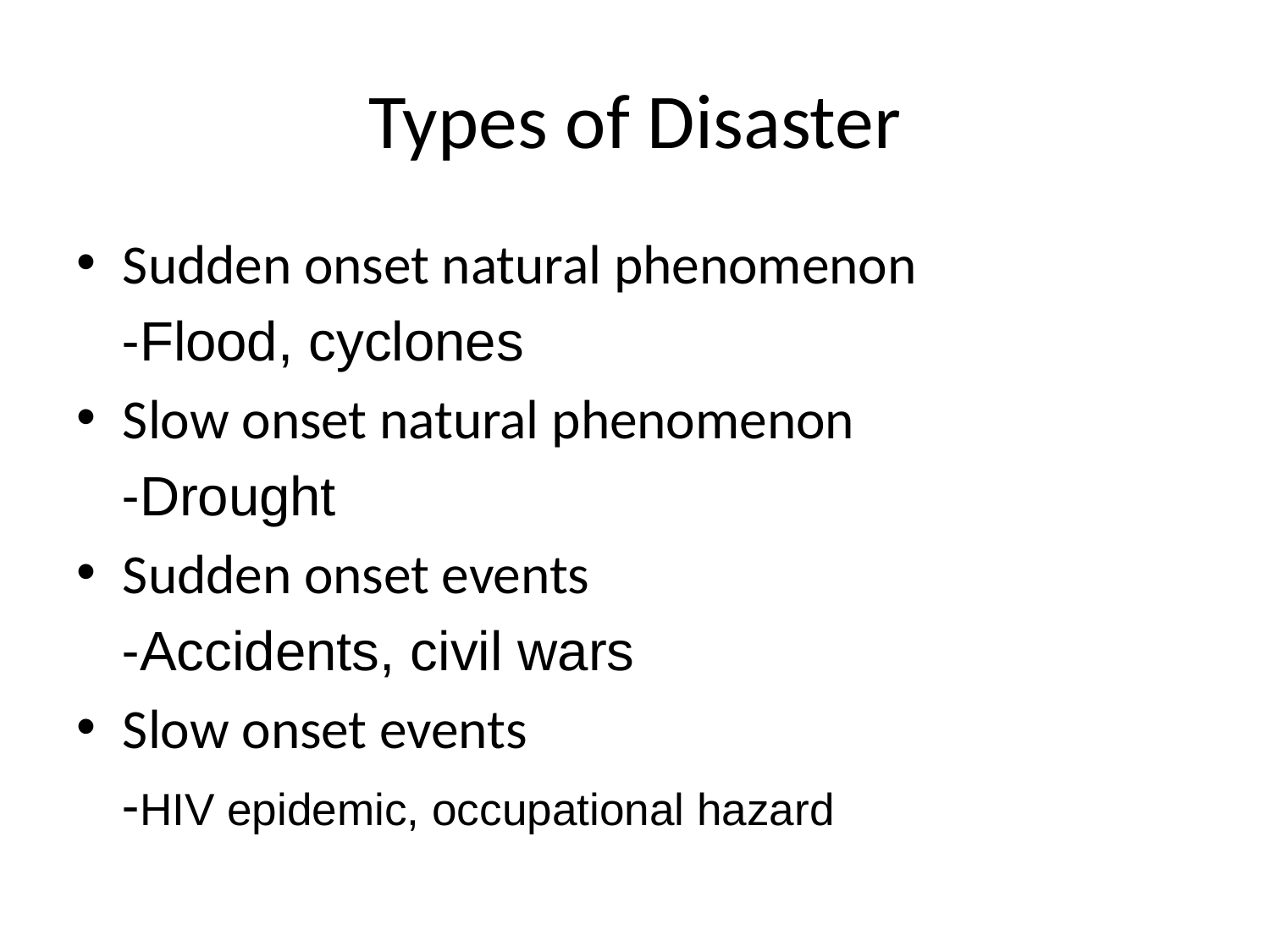

# Types of Disaster
Sudden onset natural phenomenon
				-Flood, cyclones
Slow onset natural phenomenon
				-Drought
Sudden onset events
				-Accidents, civil wars
Slow onset events
				-HIV epidemic, occupational hazard